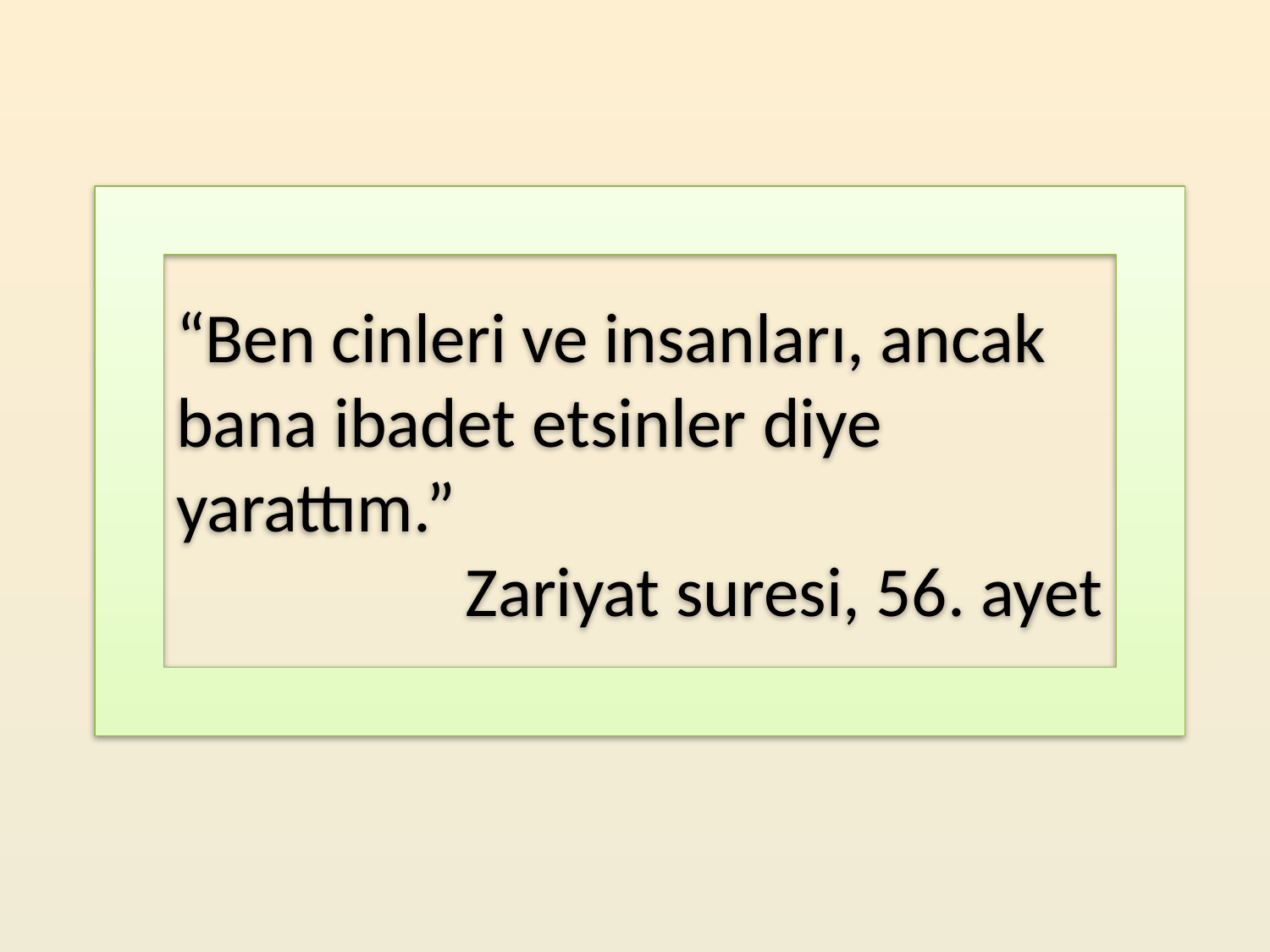

“Ben cinleri ve insanları, ancak bana ibadet etsinler diye yarattım.”
Zariyat suresi, 56. ayet